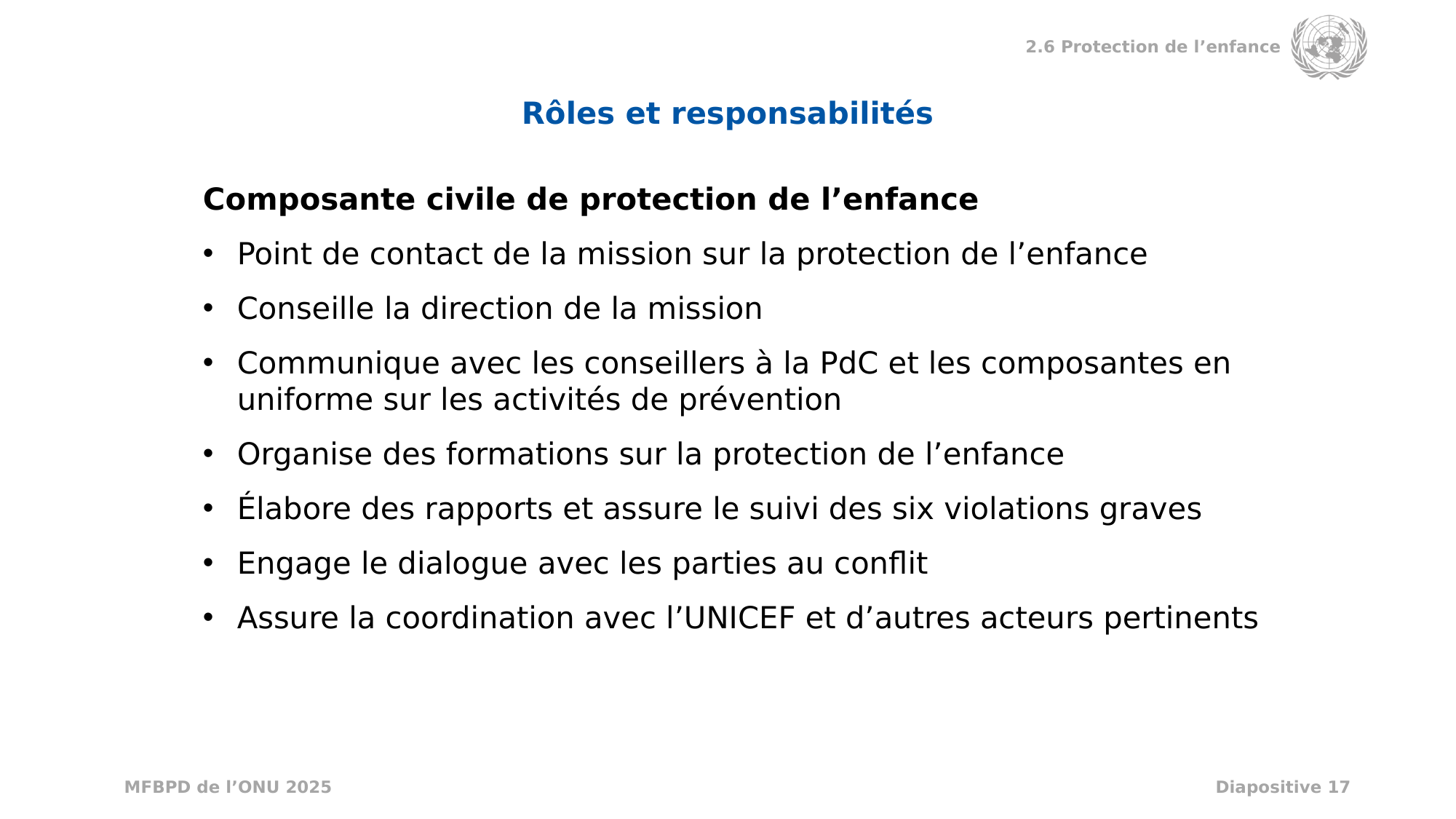

Rôles et responsabilités
Composante civile de protection de l’enfance
Point de contact de la mission sur la protection de l’enfance
Conseille la direction de la mission
Communique avec les conseillers à la PdC et les composantes en uniforme sur les activités de prévention
Organise des formations sur la protection de l’enfance
Élabore des rapports et assure le suivi des six violations graves
Engage le dialogue avec les parties au conflit
Assure la coordination avec l’UNICEF et d’autres acteurs pertinents